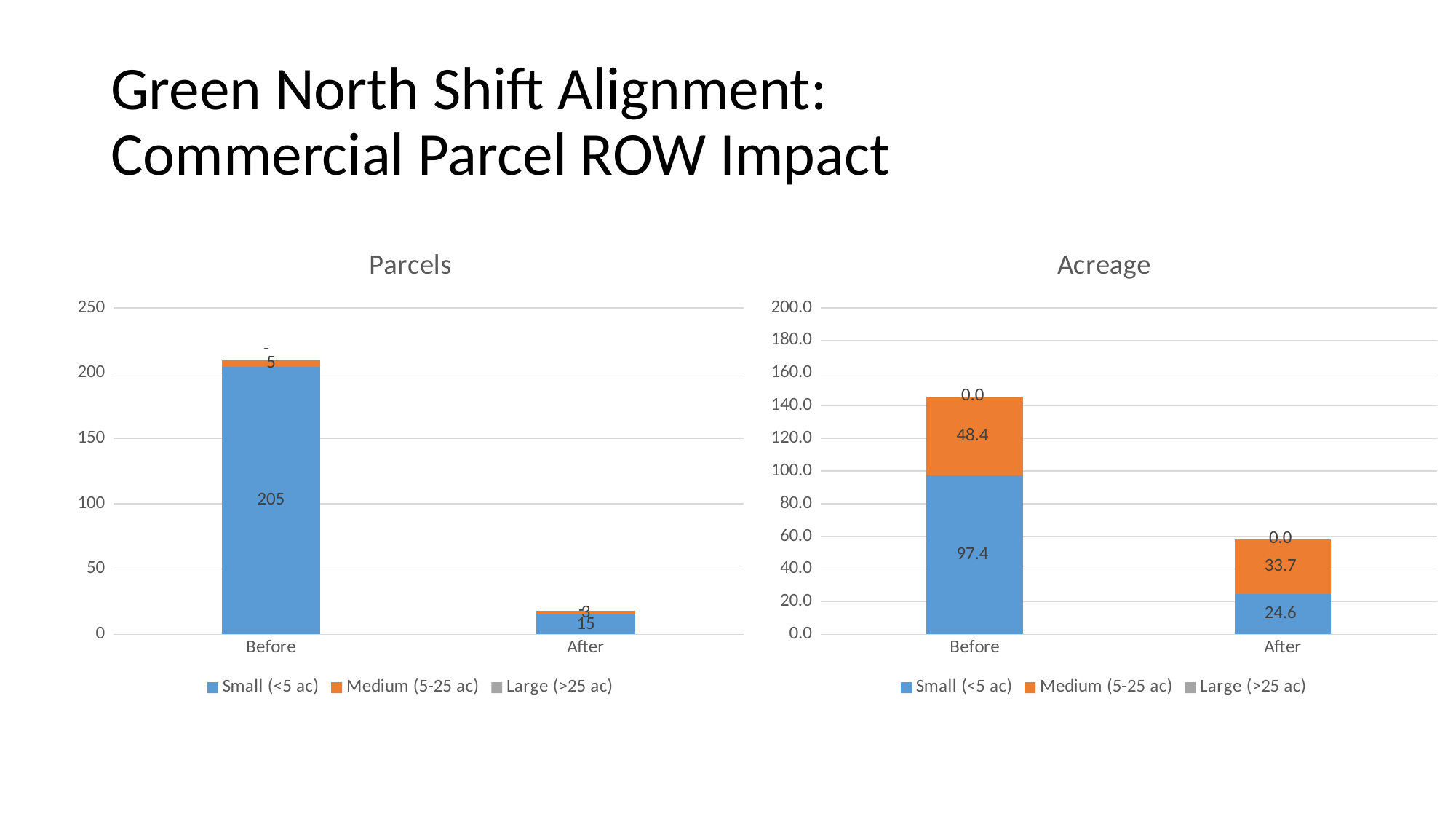

# Green North Shift Alignment: Commercial Parcel ROW Impact

### Chart: Parcels

| Category | Small (<5 ac) | Medium (5-25 ac) | Large (>25 ac) |
|---|---|---|---|
| Before | 205.0 | 5.0 | 0.0 |
| After | 15.0 | 3.0 | 0.0 |

### Chart: Acreage

| Category | Small (<5 ac) | Medium (5-25 ac) | Large (>25 ac) |
|---|---|---|---|
| Before | 97.3574420115779 | 48.38327468569865 | 0.0 |
| After | 24.56556406471719 | 33.74074964052424 | 0.0 |